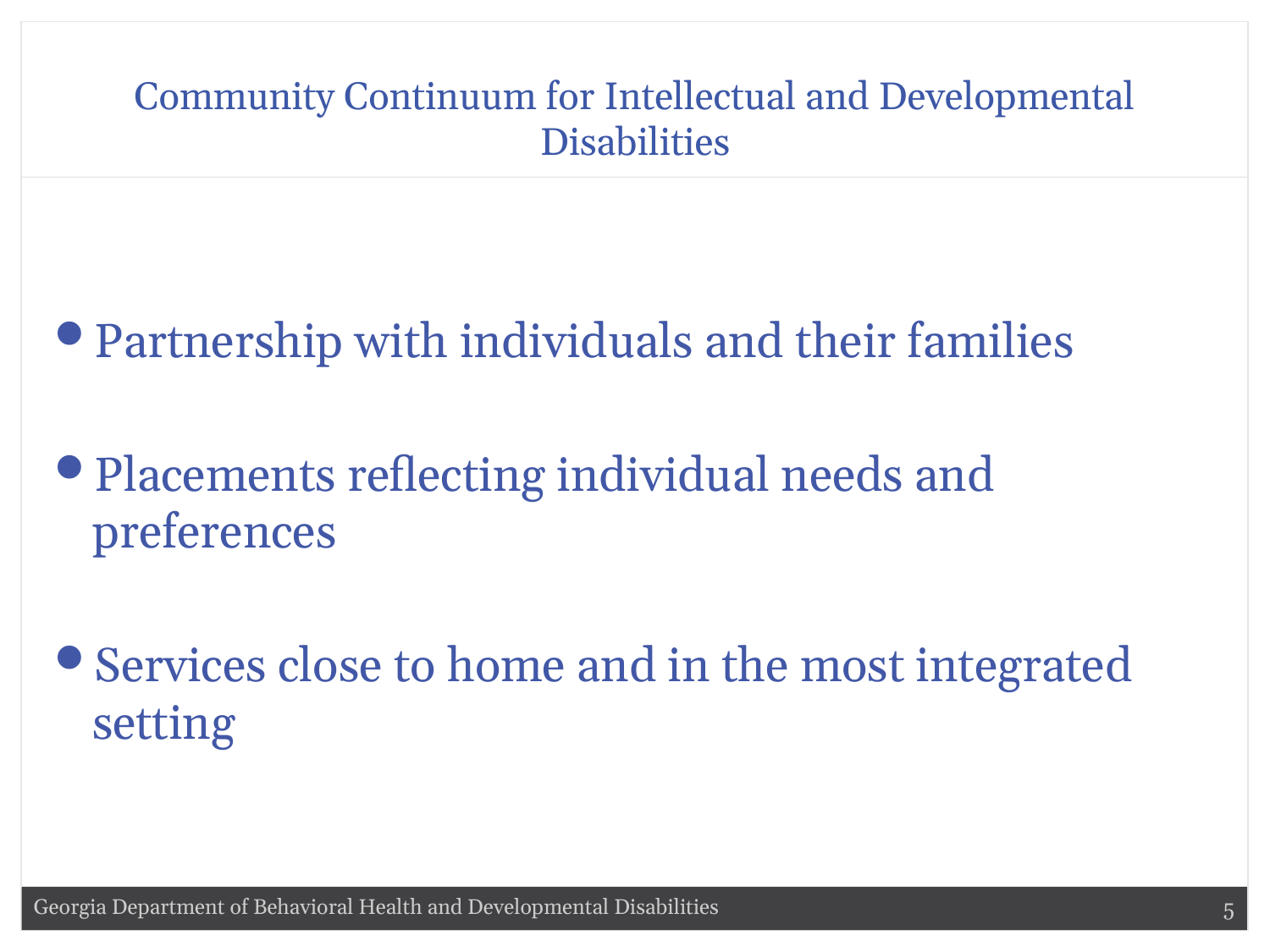

# Community Continuum for Intellectual and Developmental Disabilities
Partnership with individuals and their families

Placements reflecting individual needs and preferences

Services close to home and in the most integrated setting